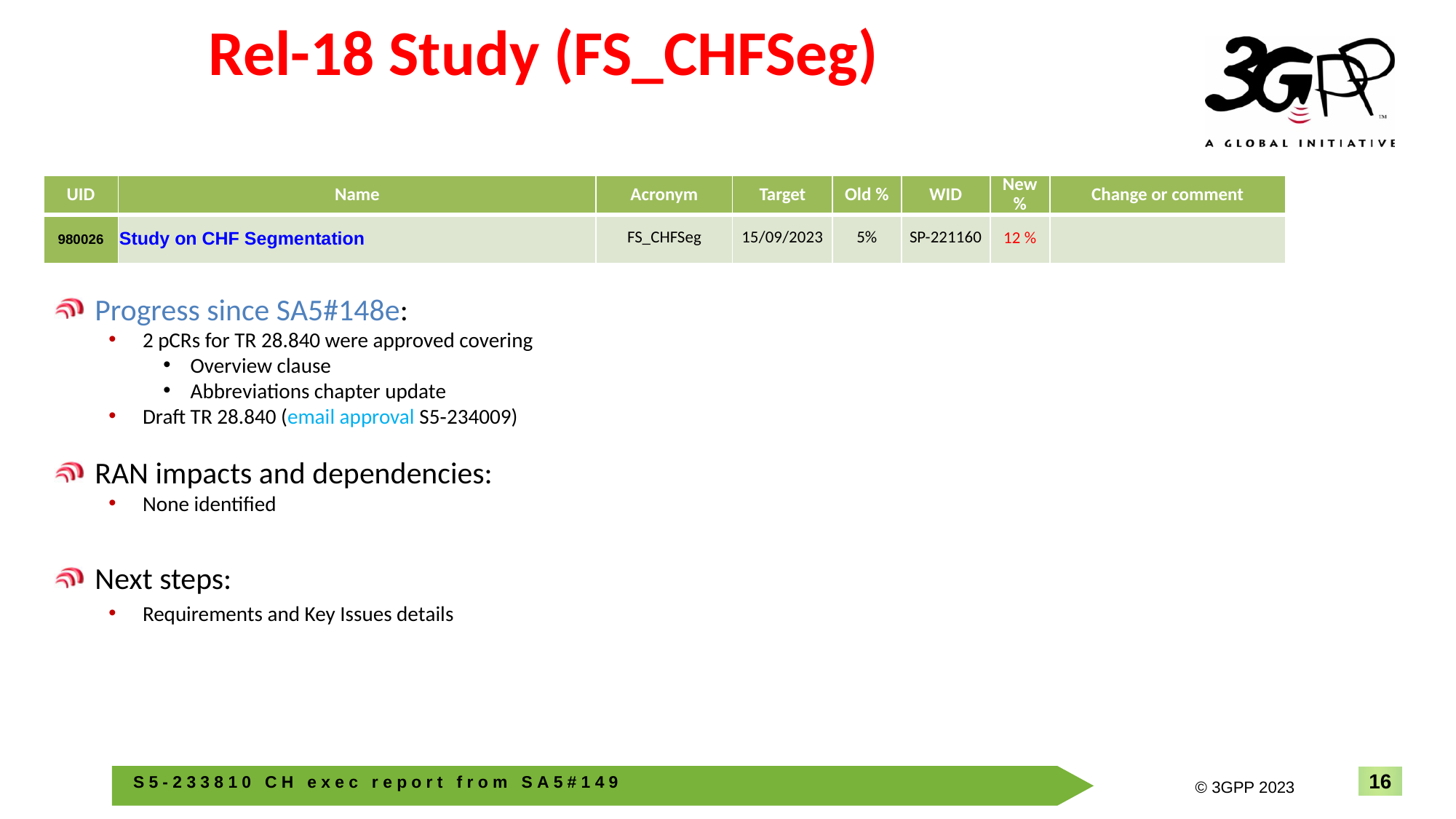

# Rel-18 Study (FS_CHFSeg)
| UID | Name | Acronym | Target | Old % | WID | New % | Change or comment |
| --- | --- | --- | --- | --- | --- | --- | --- |
| 980026 | Study on CHF Segmentation | FS\_CHFSeg | 15/09/2023 | 5% | SP-221160 | 12 % |  |
Progress since SA5#148e:
2 pCRs for TR 28.840 were approved covering
Overview clause
Abbreviations chapter update
Draft TR 28.840 (email approval S5‑234009)

RAN impacts and dependencies:
None identified

Next steps:
Requirements and Key Issues details